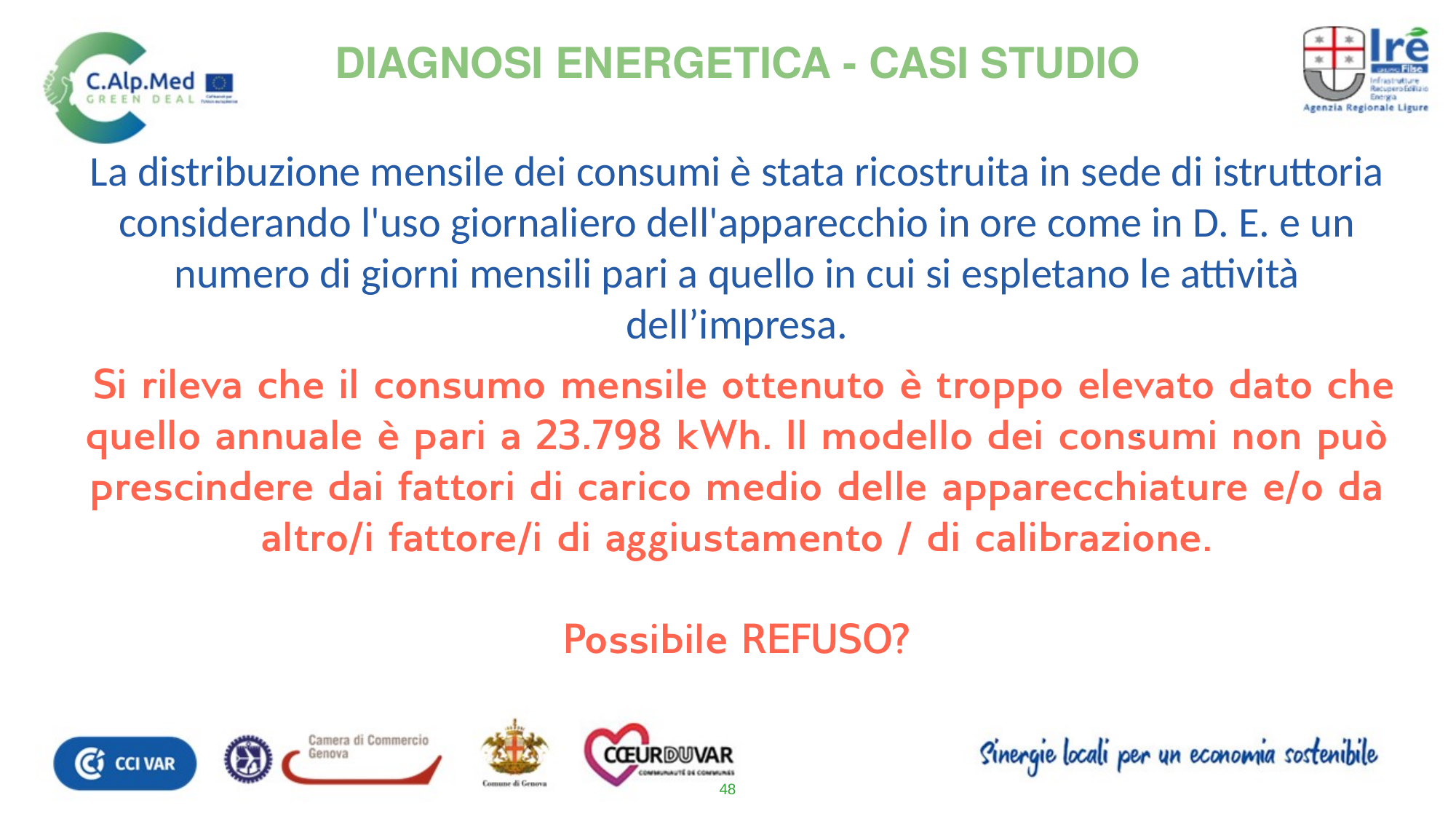

Diagnosi energetica - Casi studio
La distribuzione mensile dei consumi è stata ricostruita in sede di istruttoria considerando l'uso giornaliero dell'apparecchio in ore come in D. E. e un numero di giorni mensili pari a quello in cui si espletano le attività dell’impresa.
 Si rileva che il consumo mensile ottenuto è troppo elevato dato che quello annuale è pari a 23.798 kWh. Il modello dei consumi non può prescindere dai fattori di carico medio delle apparecchiature e/o da altro/i fattore/i di aggiustamento / di calibrazione.

Possibile REFUSO?
.
48